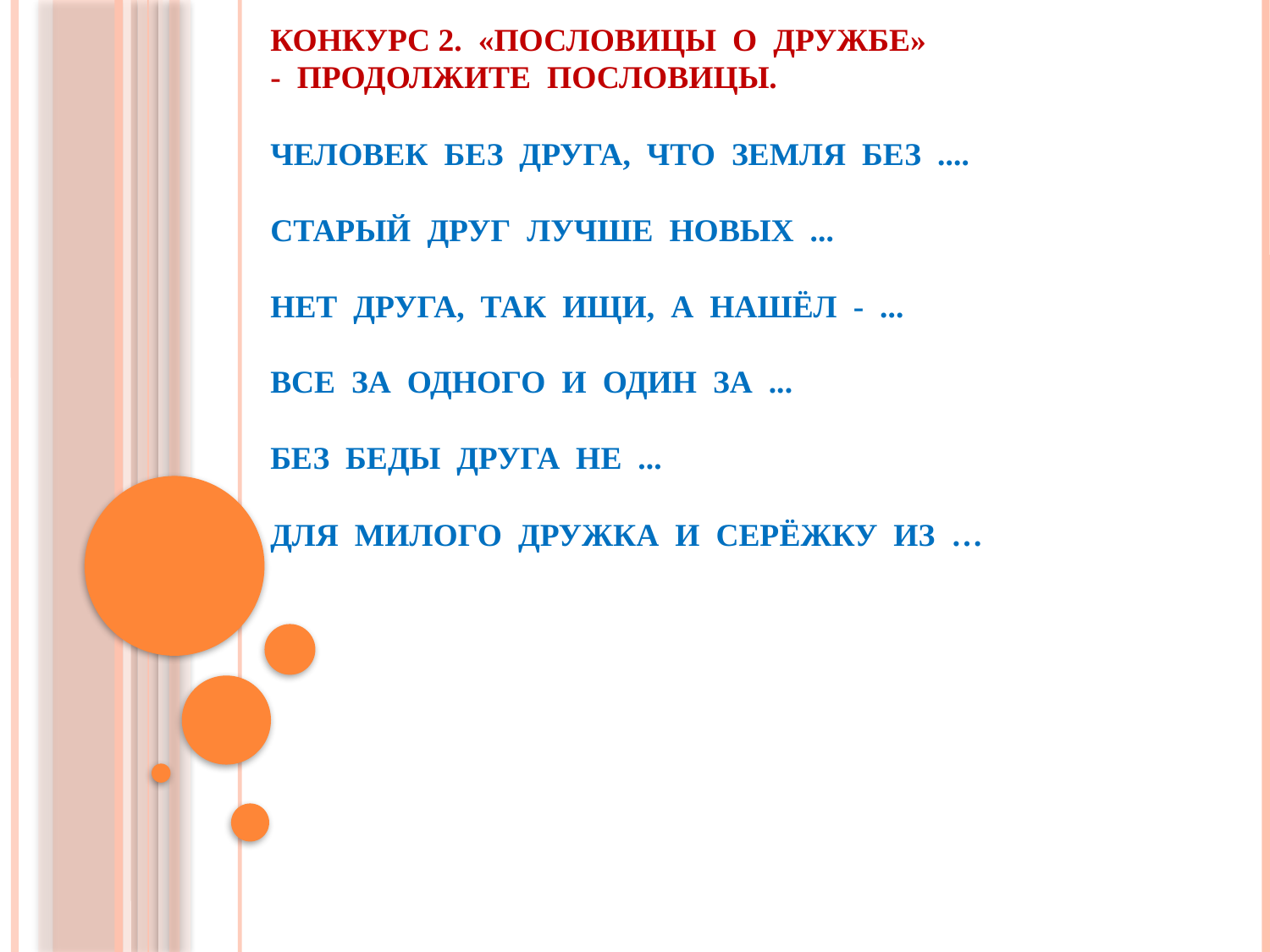

# Конкурс 2.  «Пословицы  о  дружбе» -  Продолжите  пословицы. Человек  без  друга,  что  земля  без  .... Старый  друг  лучше  новых  ... Нет  друга,  так  ищи,  а  нашёл  -  ... Все  за  одного  и  один  за  ... Без  беды  друга  не  ... Для  милого  дружка  и  серёжку  из  …